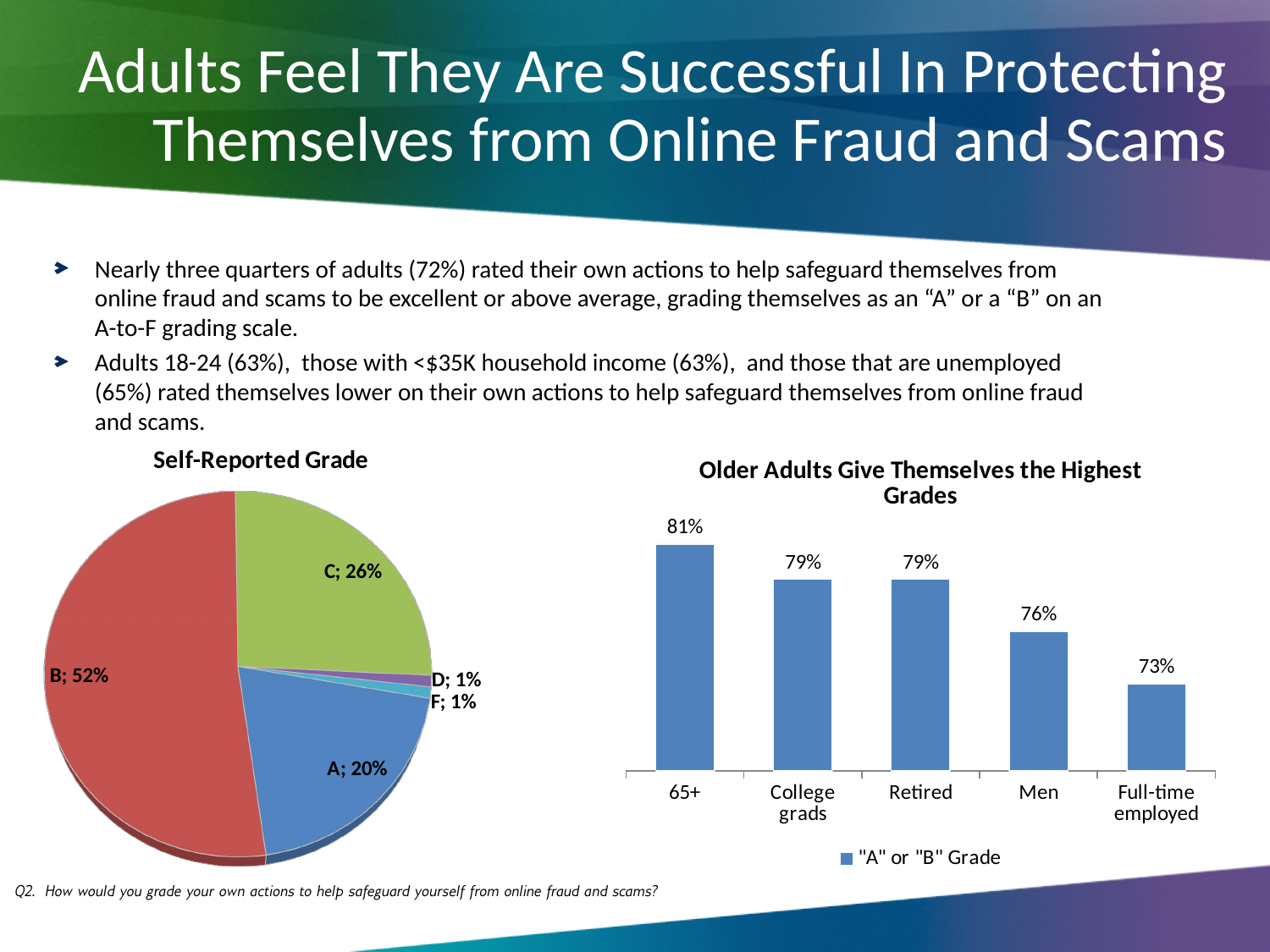

# Adults Feel They Are Successful In Protecting Themselves from Online Fraud and Scams
Nearly three quarters of adults (72%) rated their own actions to help safeguard themselves from online fraud and scams to be excellent or above average, grading themselves as an “A” or a “B” on an A-to-F grading scale.
Adults 18-24 (63%),  those with <$35K household income (63%),  and those that are unemployed (65%) rated themselves lower on their own actions to help safeguard themselves from online fraud and scams.

[unsupported chart]

### Chart: Older Adults Give Themselves the Highest Grades

| Category | "A" or "B" Grade |
|---|---|
| 65+ | 0.81 |
| College grads | 0.79 |
| Retired | 0.79 |
| Men | 0.7600000000000001 |
| Full-time employed | 0.7300000000000001 |
Q2.  How would you grade your own actions to help safeguard yourself from online fraud and scams?